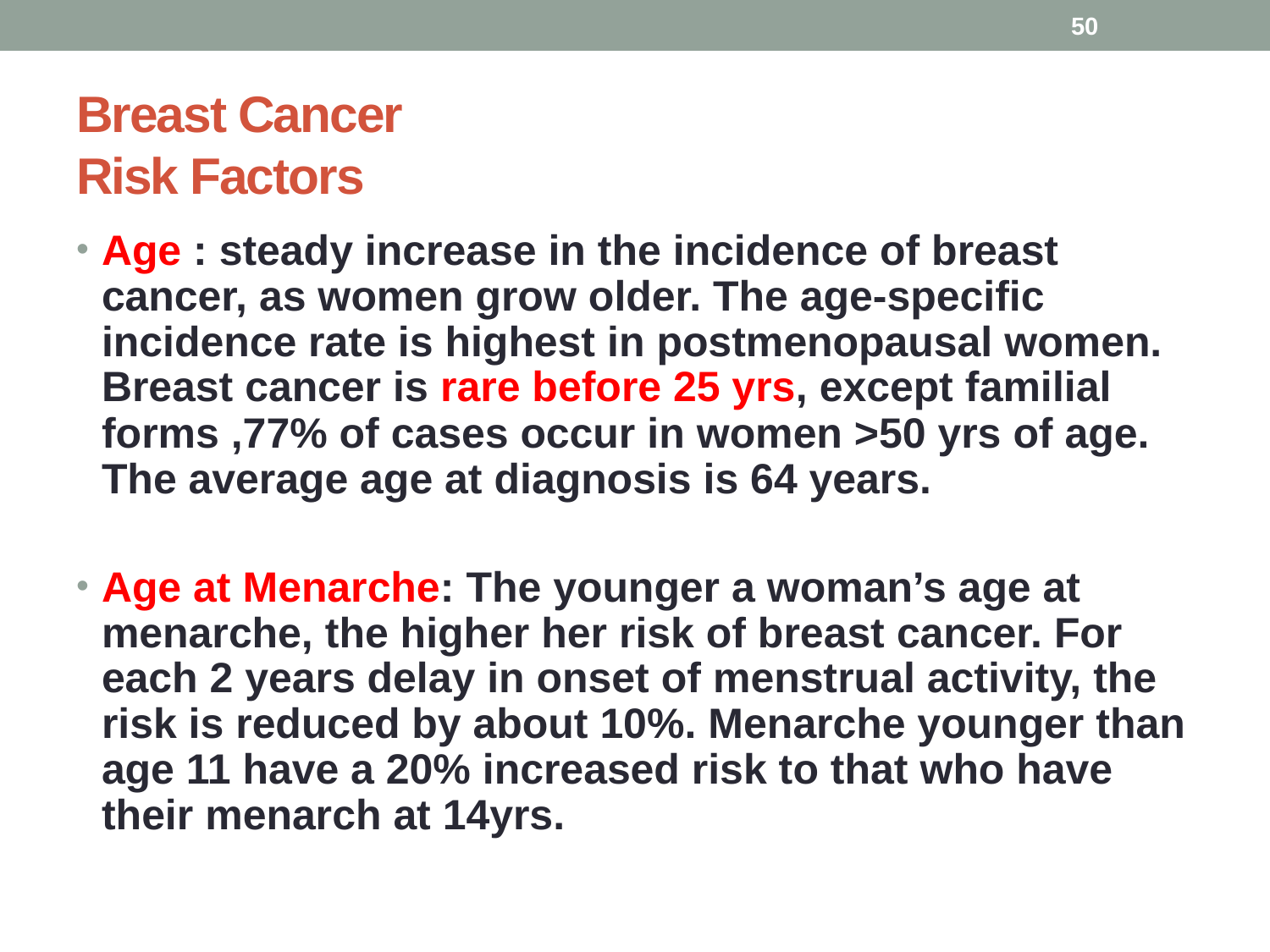

50
# Breast Cancer Risk Factors
Age : steady increase in the incidence of breast cancer, as women grow older. The age-specific incidence rate is highest in postmenopausal women. Breast cancer is rare before 25 yrs, except familial forms ,77% of cases occur in women >50 yrs of age. The average age at diagnosis is 64 years.

Age at Menarche: The younger a woman’s age at menarche, the higher her risk of breast cancer. For each 2 years delay in onset of menstrual activity, the risk is reduced by about 10%. Menarche younger than age 11 have a 20% increased risk to that who have their menarch at 14yrs.